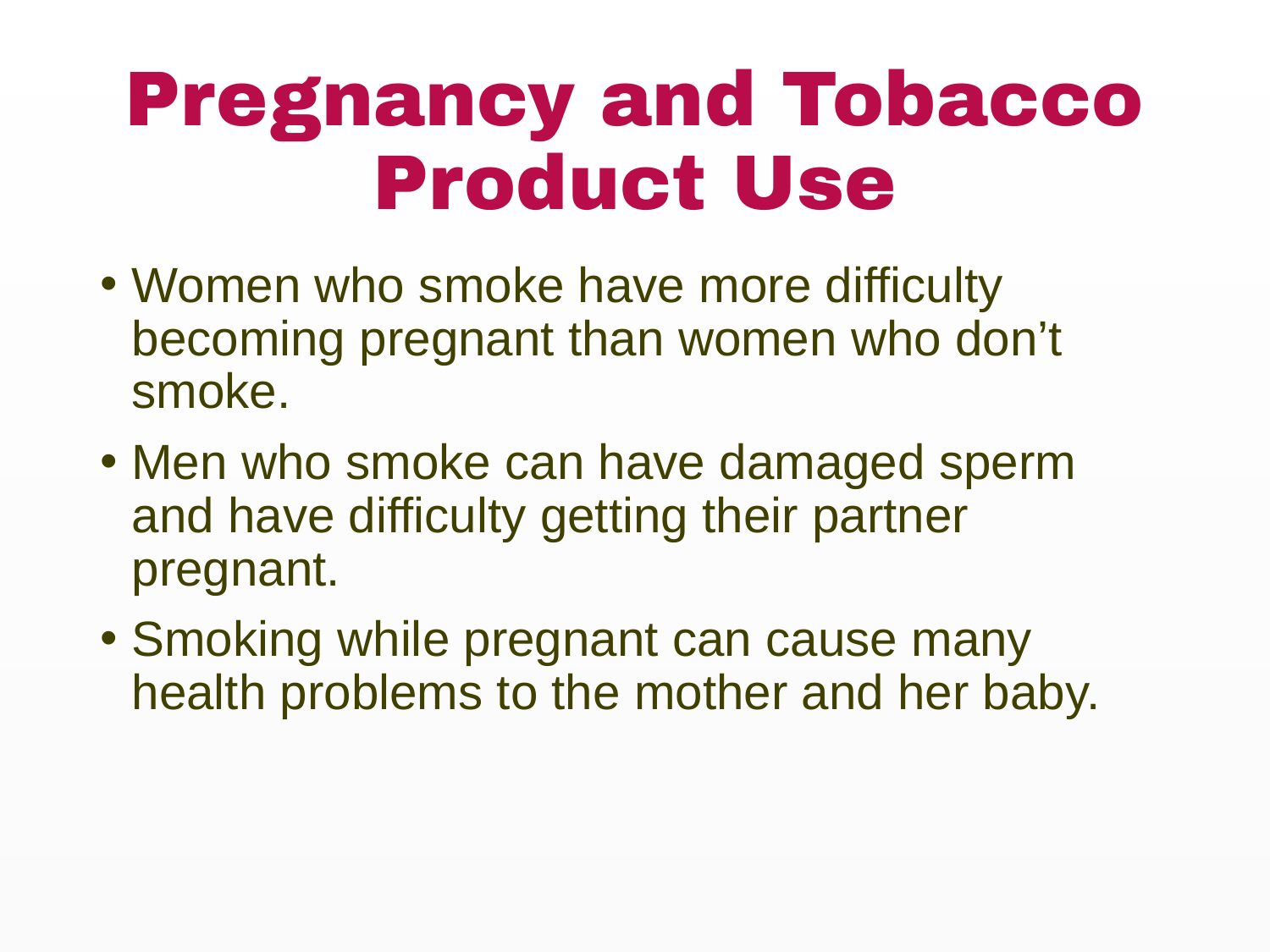

# Pregnancy and Tobacco Product Use
Women who smoke have more difficulty becoming pregnant than women who don’t smoke.
Men who smoke can have damaged sperm and have difficulty getting their partner pregnant.
Smoking while pregnant can cause many health problems to the mother and her baby.